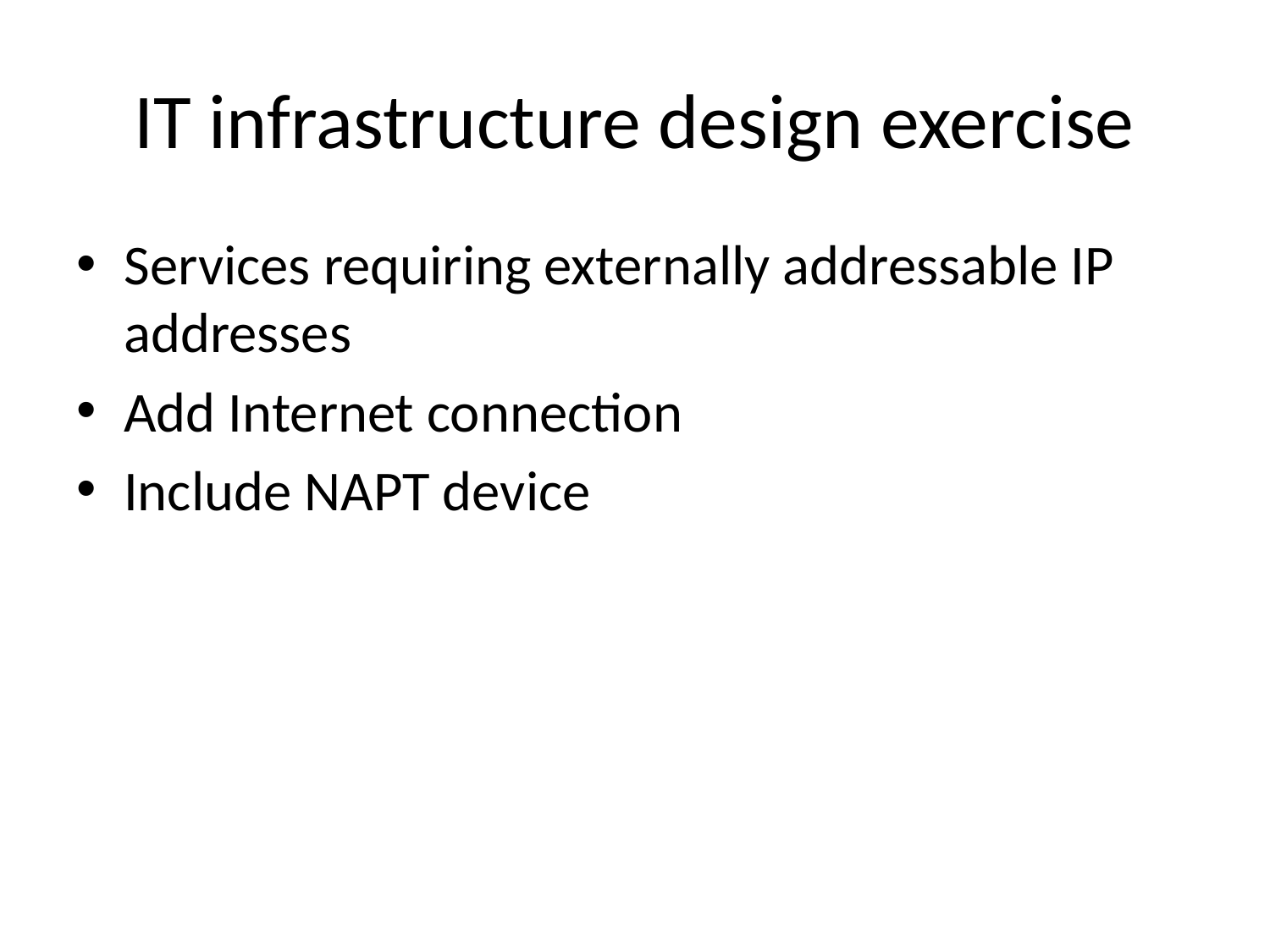

# IT infrastructure design exercise
Services requiring externally addressable IP addresses
Add Internet connection
Include NAPT device